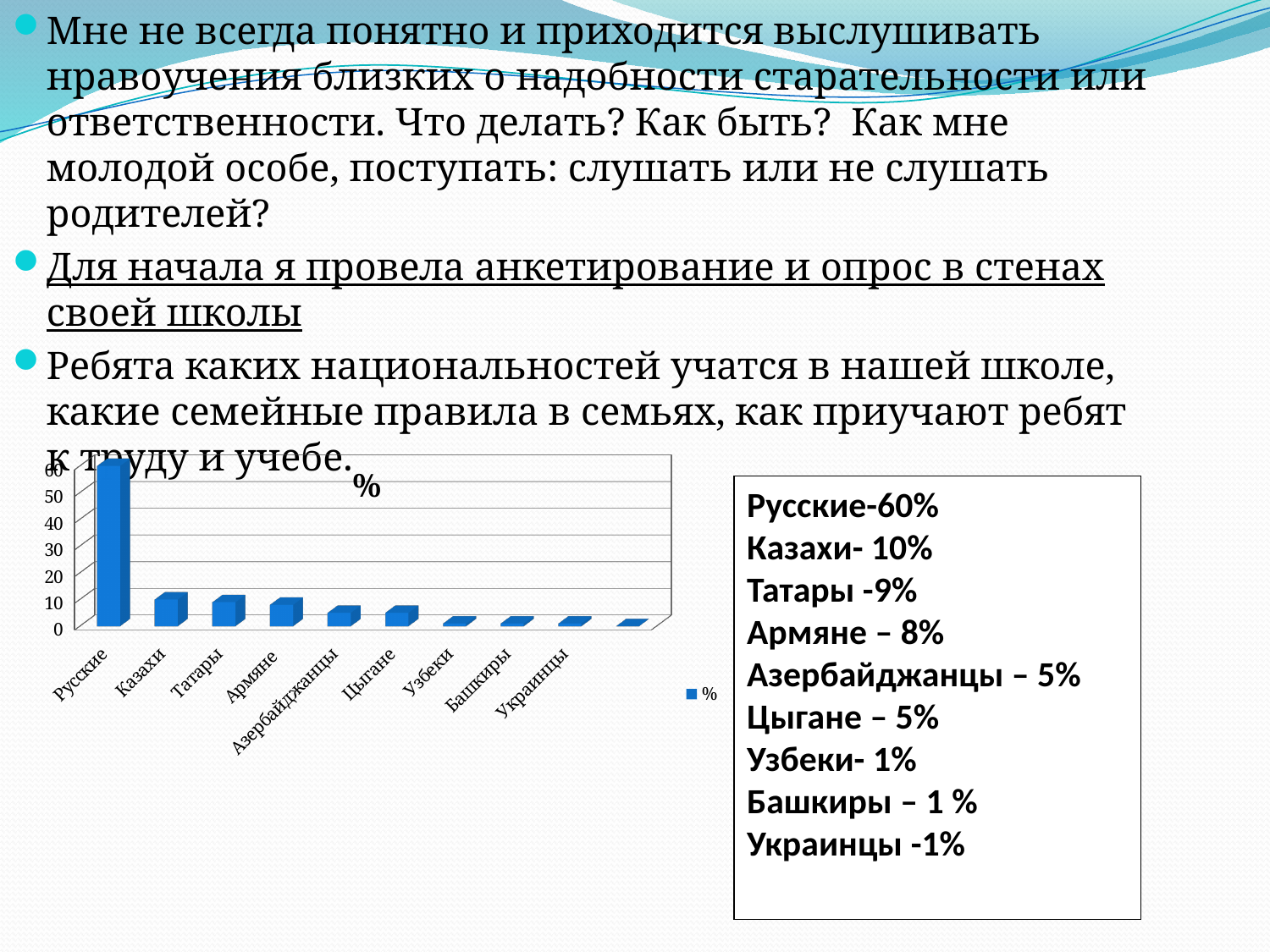

Мне не всегда понятно и приходится выслушивать нравоучения близких о надобности старательности или ответственности. Что делать? Как быть?  Как мне молодой особе, поступать: слушать или не слушать родителей?
Для начала я провела анкетирование и опрос в стенах своей школы
Ребята каких национальностей учатся в нашей школе, какие семейные правила в семьях, как приучают ребят к труду и учебе.

[unsupported chart]

Русские-60%
Казахи- 10%
Татары -9%
Армяне – 8%
Азербайджанцы – 5%
Цыгане – 5%
Узбеки- 1%
Башкиры – 1 %
Украинцы -1%